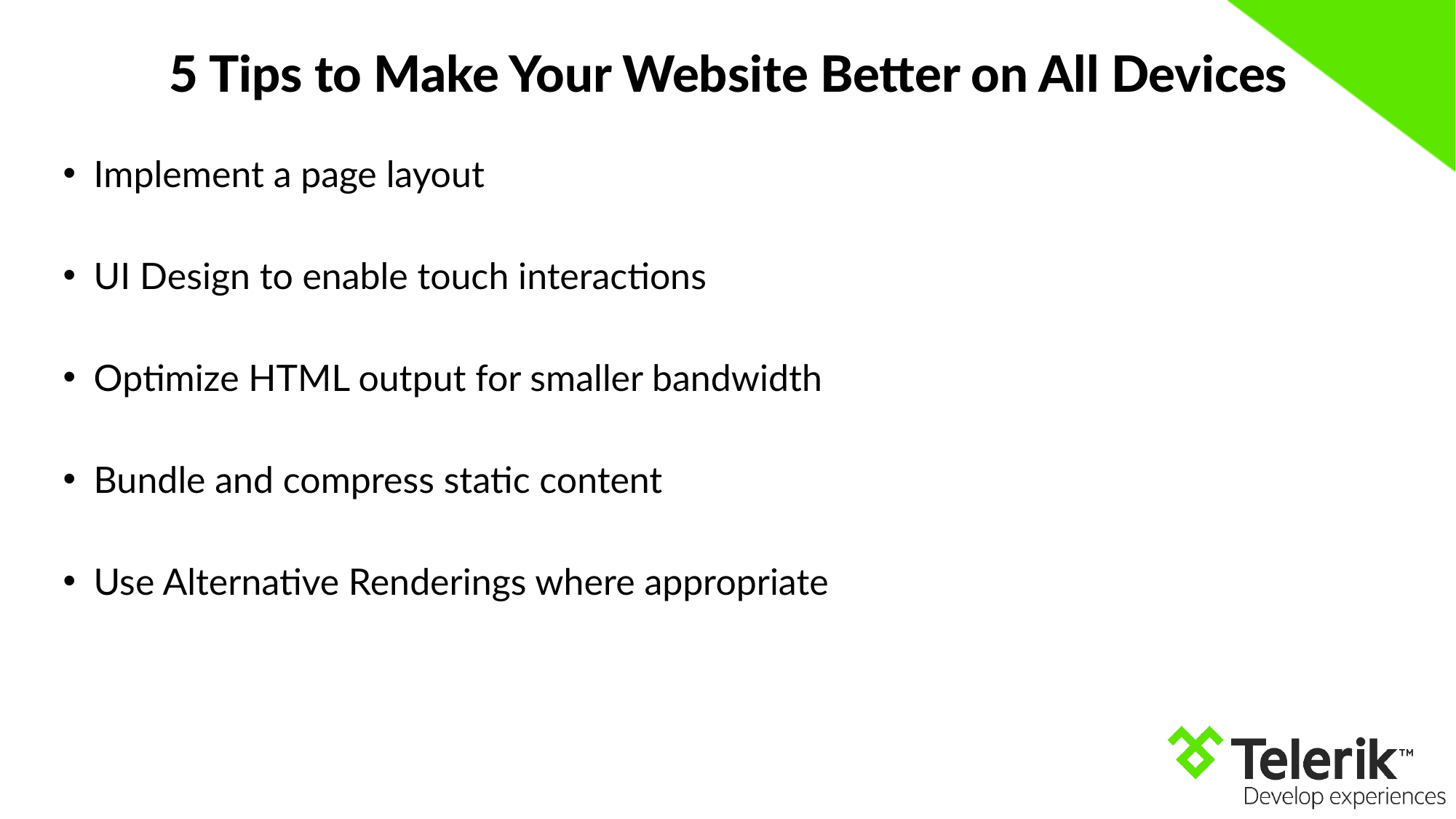

# 5 Tips to Make Your Website Better on All Devices
Implement a page layout

UI Design to enable touch interactions

Optimize HTML output for smaller bandwidth

Bundle and compress static content

Use Alternative Renderings where appropriate